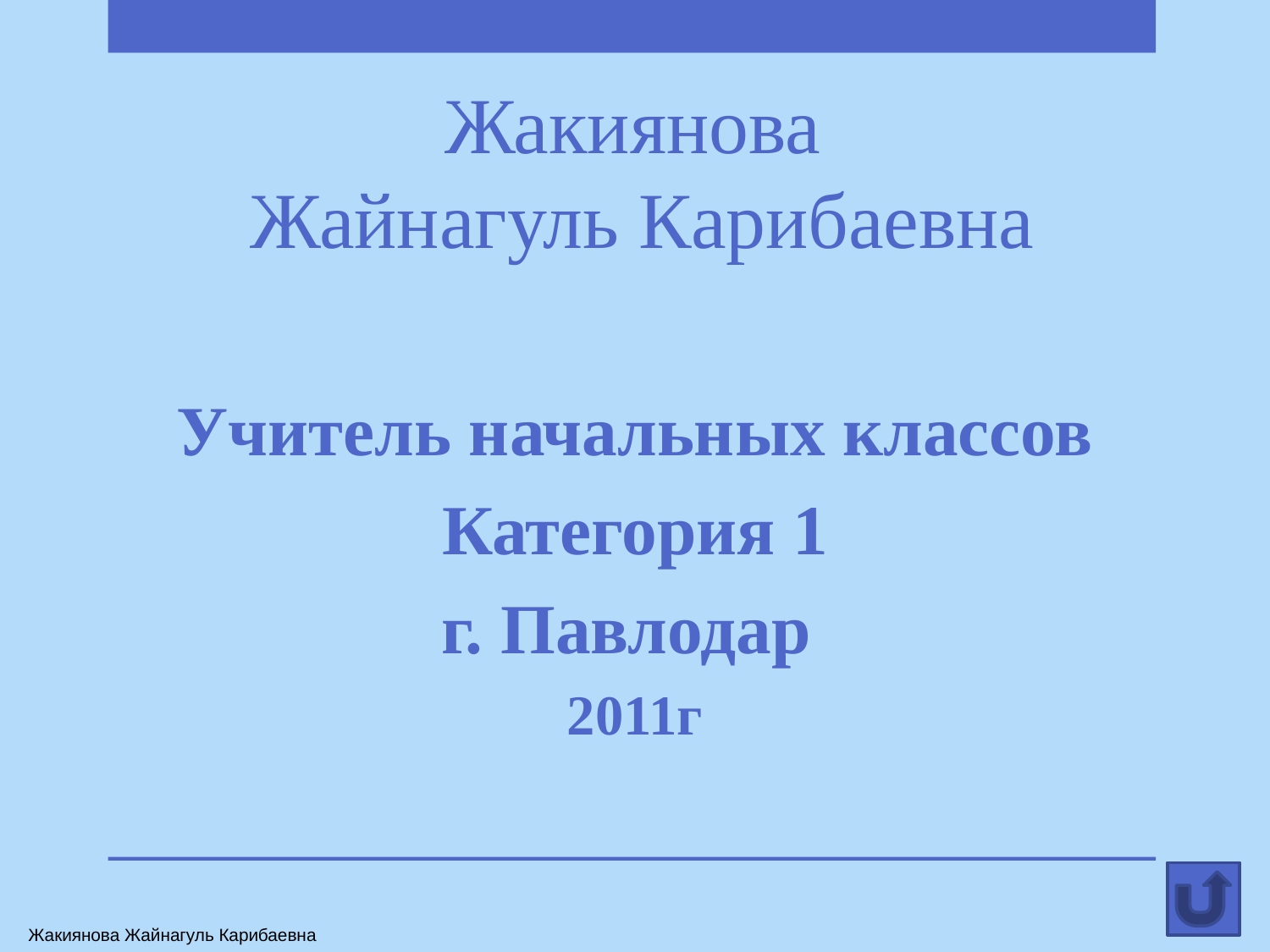

# Жакиянова Жайнагуль Карибаевна
Учитель начальных классов
Категория 1
г. Павлодар
2011г

Жакиянова Жайнагуль Карибаевна